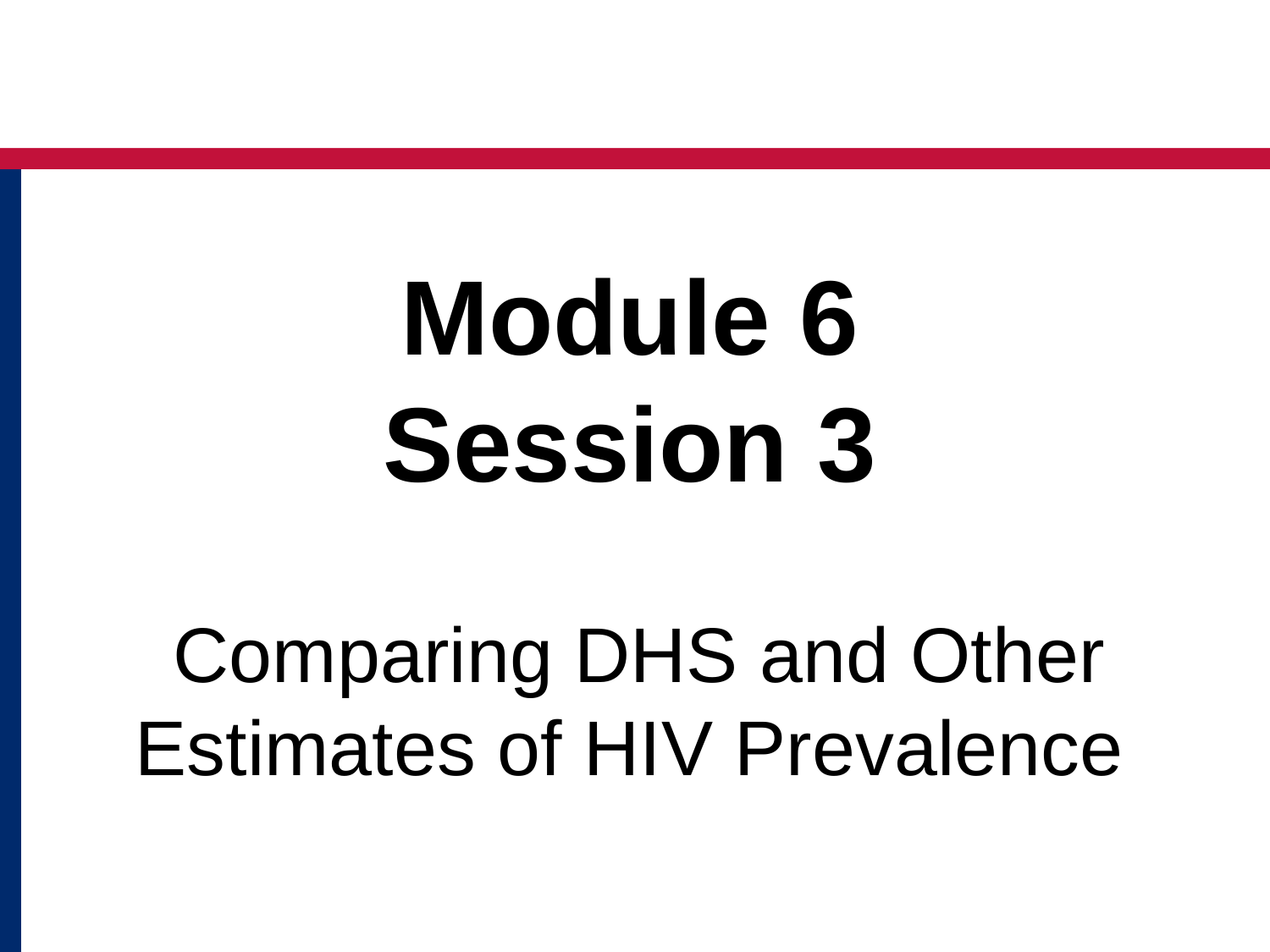

Module 6
Session 3
 Comparing DHS and Other Estimates of HIV Prevalence